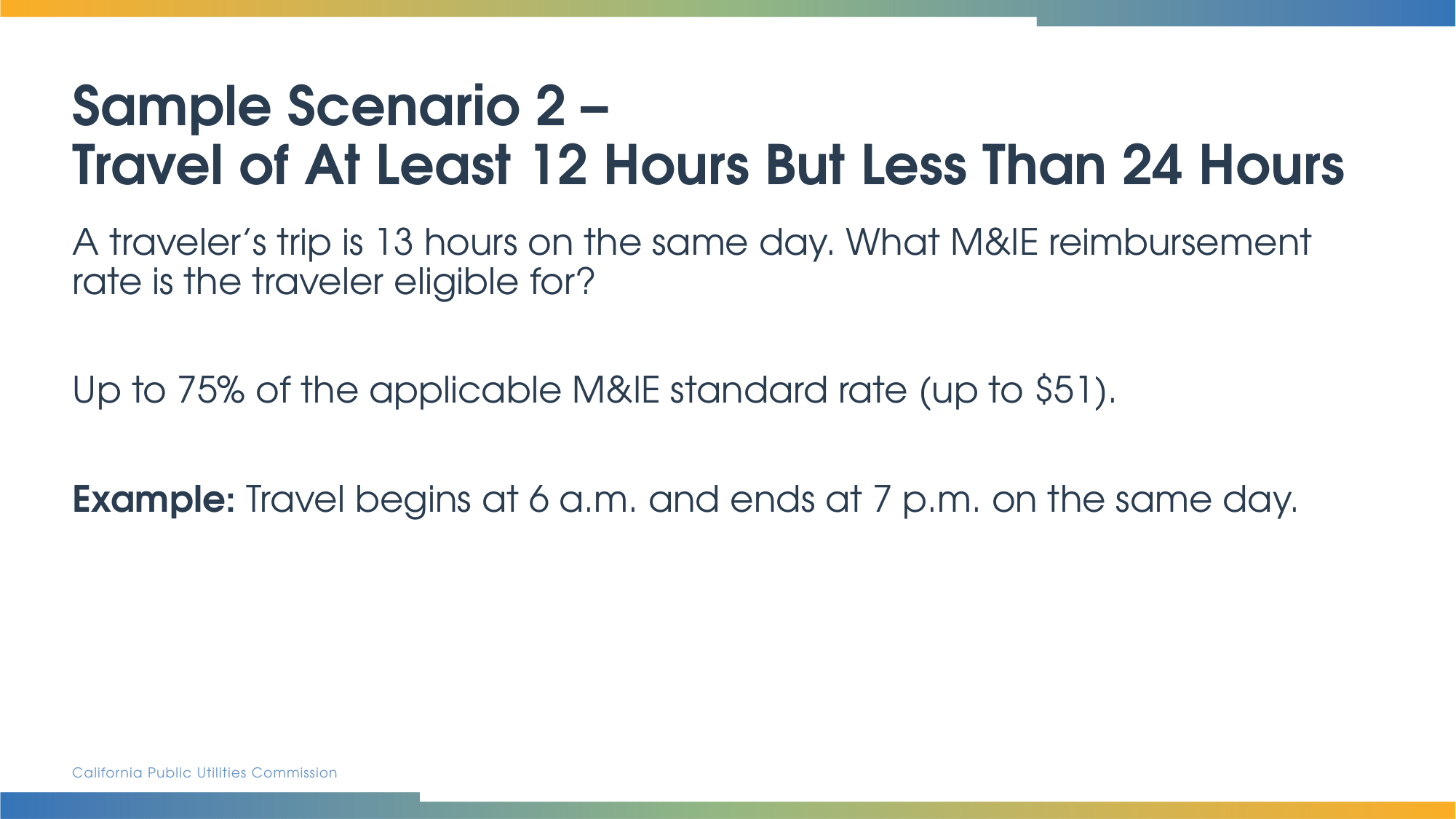

# Sample Scenario 2 – Travel of At Least 12 Hours But Less Than 24 Hours
A traveler’s trip is 13 hours on the same day. What M&IE reimbursement rate is the traveler eligible for?

Up to 75% of the applicable M&IE standard rate (up to $51).

Example: Travel begins at 6 a.m. and ends at 7 p.m. on the same day.